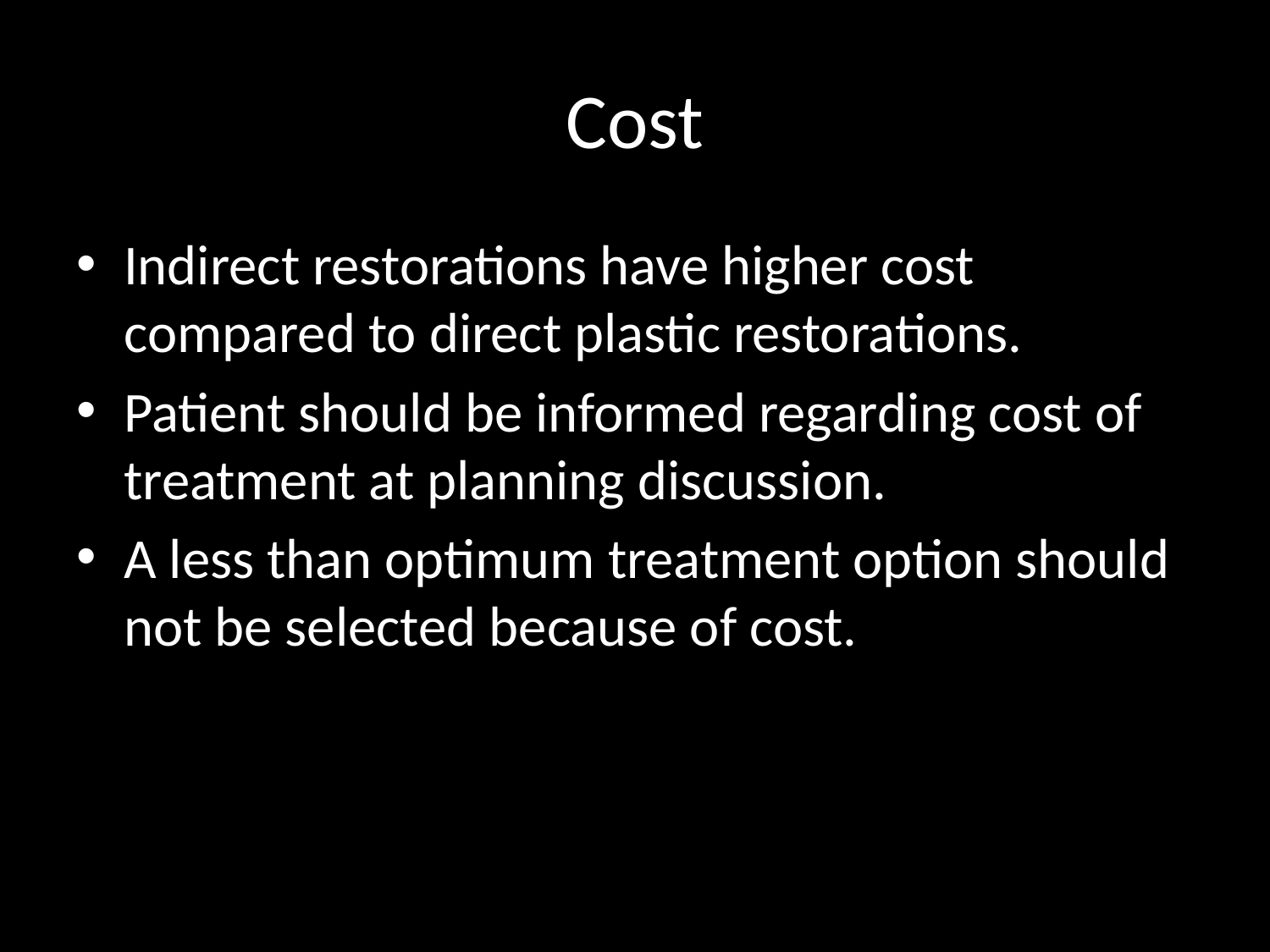

# Cost
Indirect restorations have higher cost compared to direct plastic restorations.
Patient should be informed regarding cost of treatment at planning discussion.
A less than optimum treatment option should not be selected because of cost.